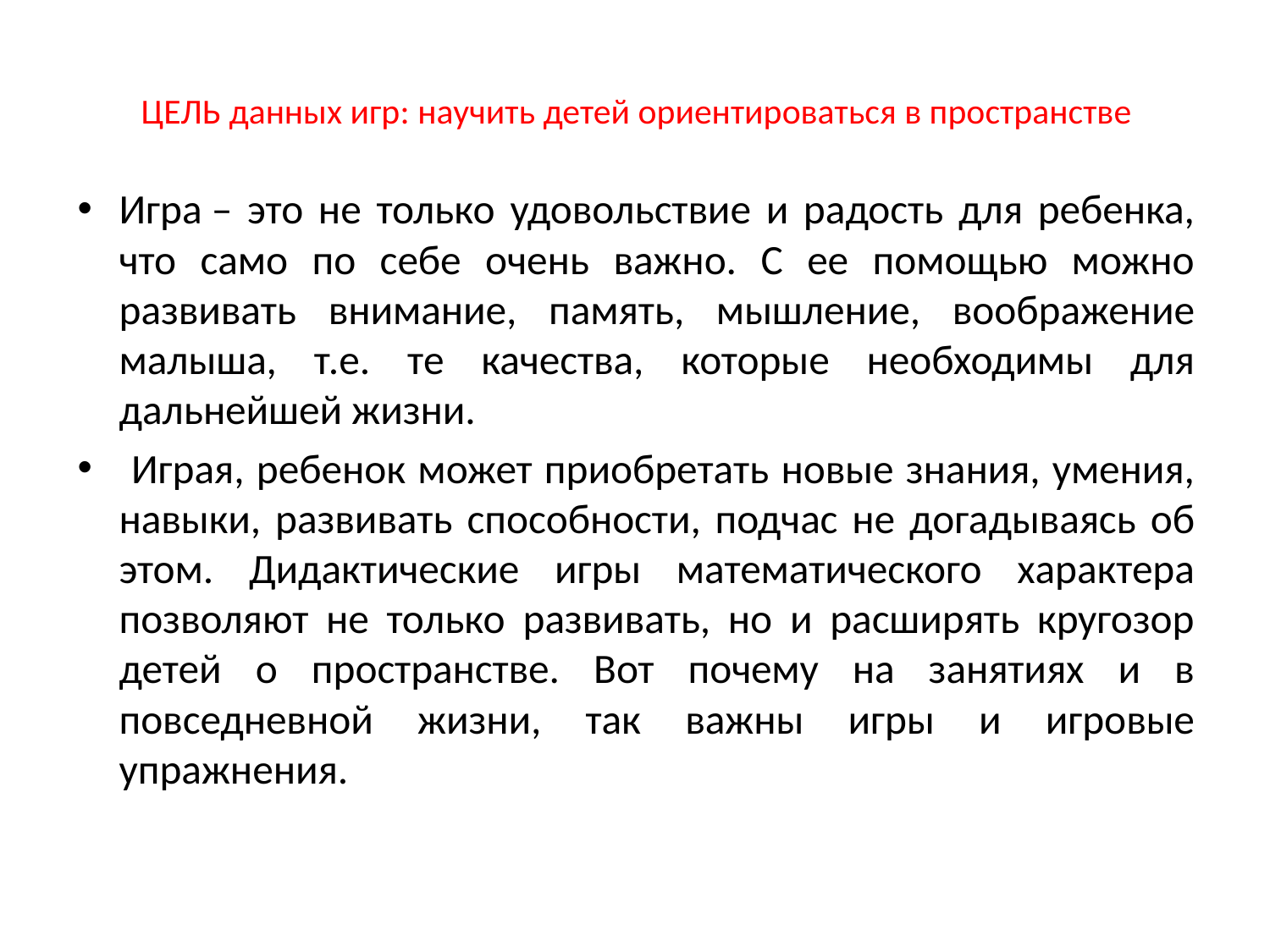

# ЦЕЛЬ данных игр: научить детей ориентироваться в пространстве
Игра – это не только удовольствие и радость для ребенка, что само по себе очень важно. С ее помощью можно развивать внимание, память, мышление, воображение малыша, т.е. те качества, которые необходимы для дальнейшей жизни.
 Играя, ребенок может приобретать новые знания, умения, навыки, развивать способности, подчас не догадываясь об этом. Дидактические игры математического характера позволяют не только развивать, но и расширять кругозор детей о пространстве. Вот почему на занятиях и в повседневной жизни, так важны игры и игровые упражнения.